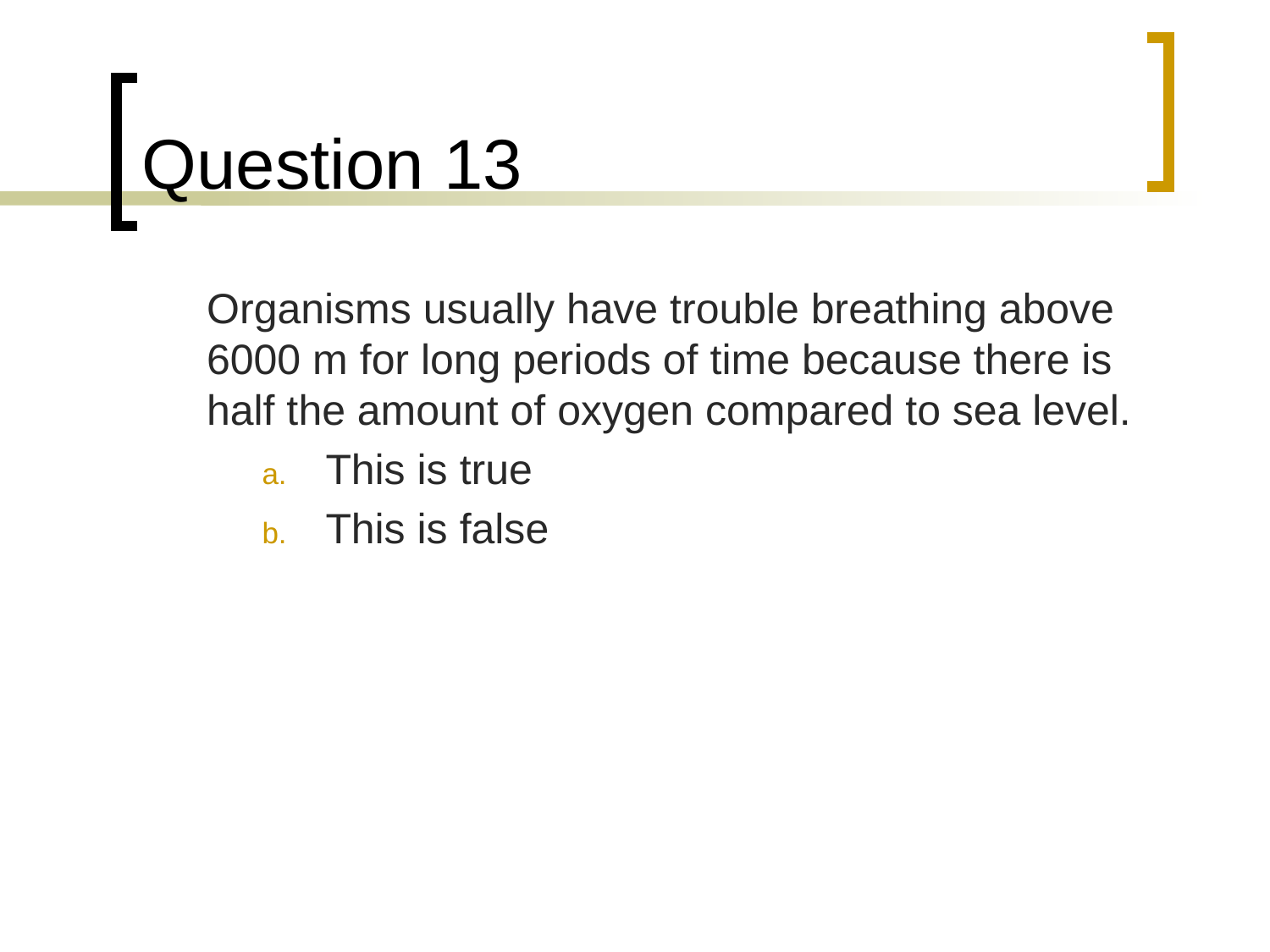

# Question 13
	Organisms usually have trouble breathing above 6000 m for long periods of time because there is half the amount of oxygen compared to sea level.
This is true
This is false